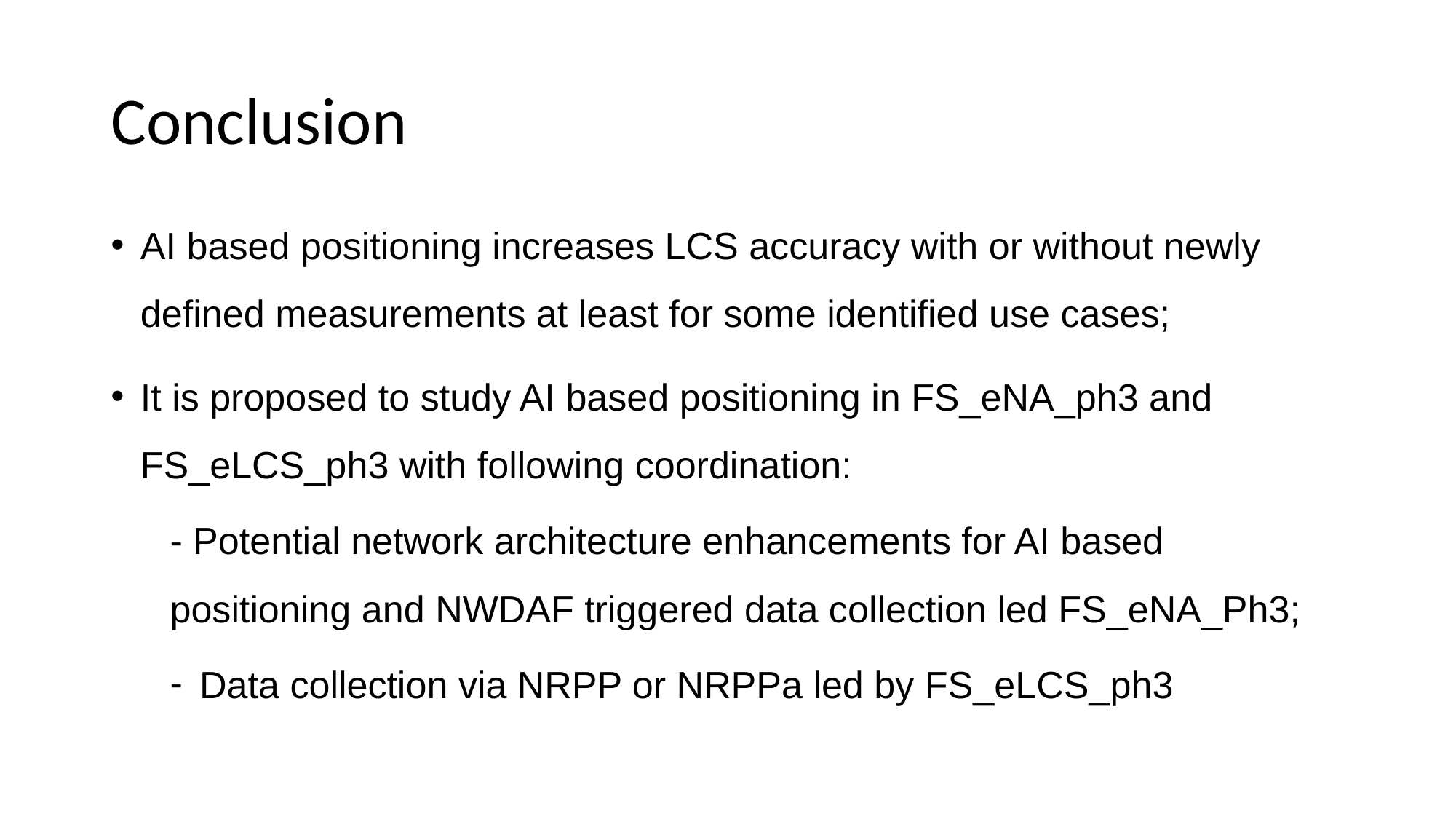

# Conclusion
AI based positioning increases LCS accuracy with or without newly defined measurements at least for some identified use cases;
It is proposed to study AI based positioning in FS_eNA_ph3 and FS_eLCS_ph3 with following coordination:
- Potential network architecture enhancements for AI based positioning and NWDAF triggered data collection led FS_eNA_Ph3;
Data collection via NRPP or NRPPa led by FS_eLCS_ph3